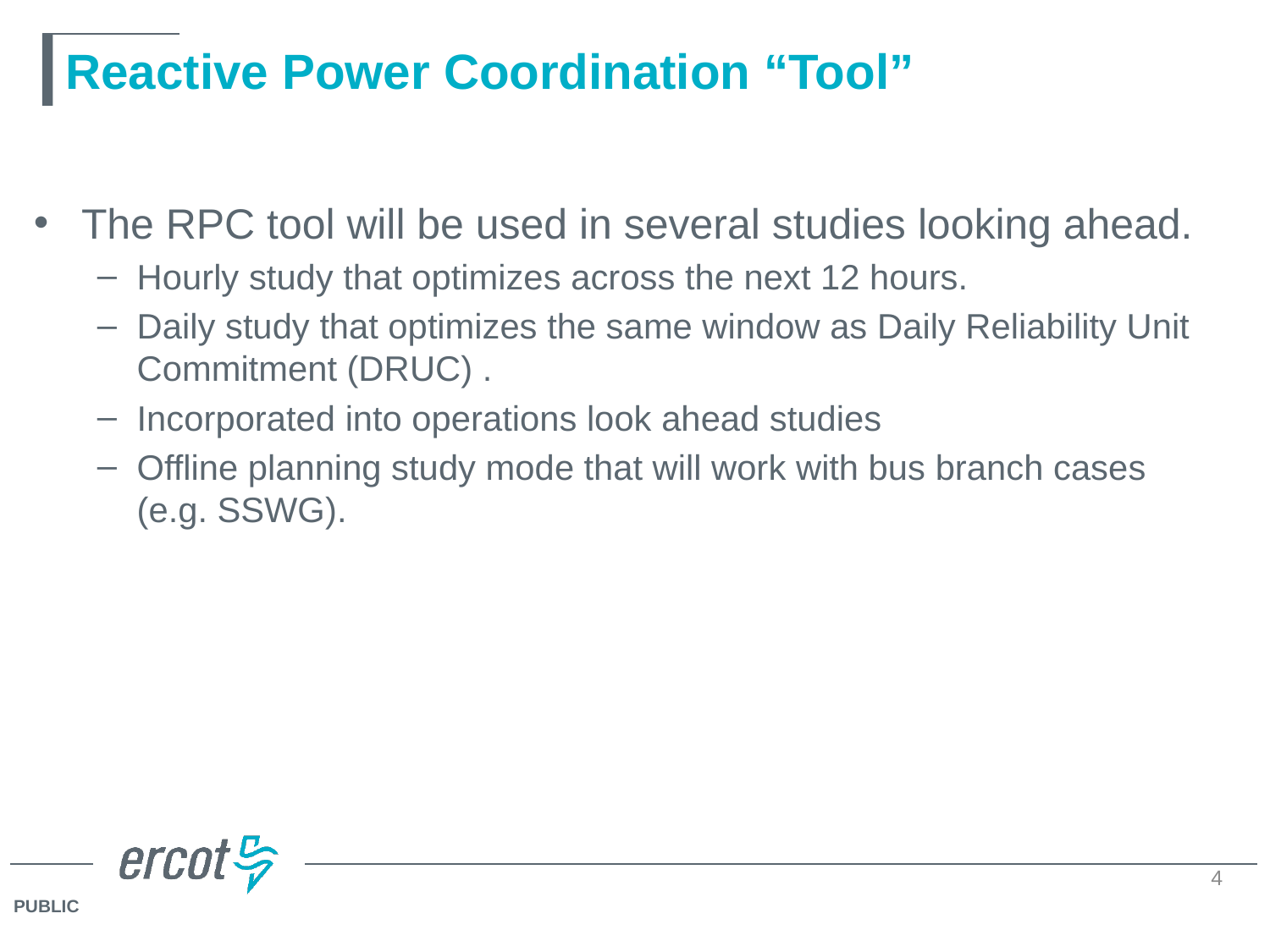

# Reactive Power Coordination “Tool”
The RPC tool will be used in several studies looking ahead.
Hourly study that optimizes across the next 12 hours.
Daily study that optimizes the same window as Daily Reliability Unit Commitment (DRUC) .
Incorporated into operations look ahead studies
Offline planning study mode that will work with bus branch cases (e.g. SSWG).
4